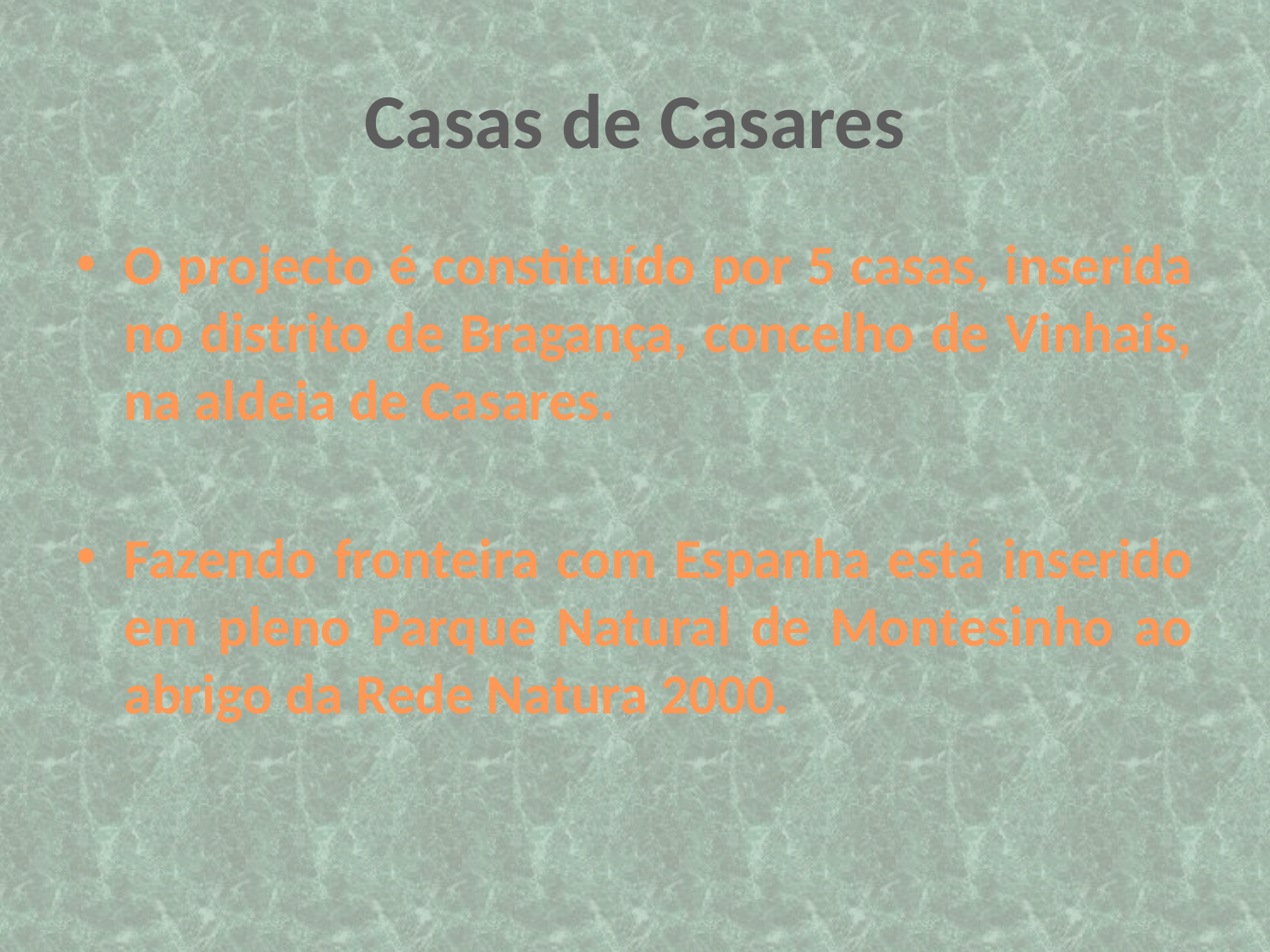

# Casas de Casares
O projecto é constituído por 5 casas, inserida no distrito de Bragança, concelho de Vinhais, na aldeia de Casares.

Fazendo fronteira com Espanha está inserido em pleno Parque Natural de Montesinho ao abrigo da Rede Natura 2000.